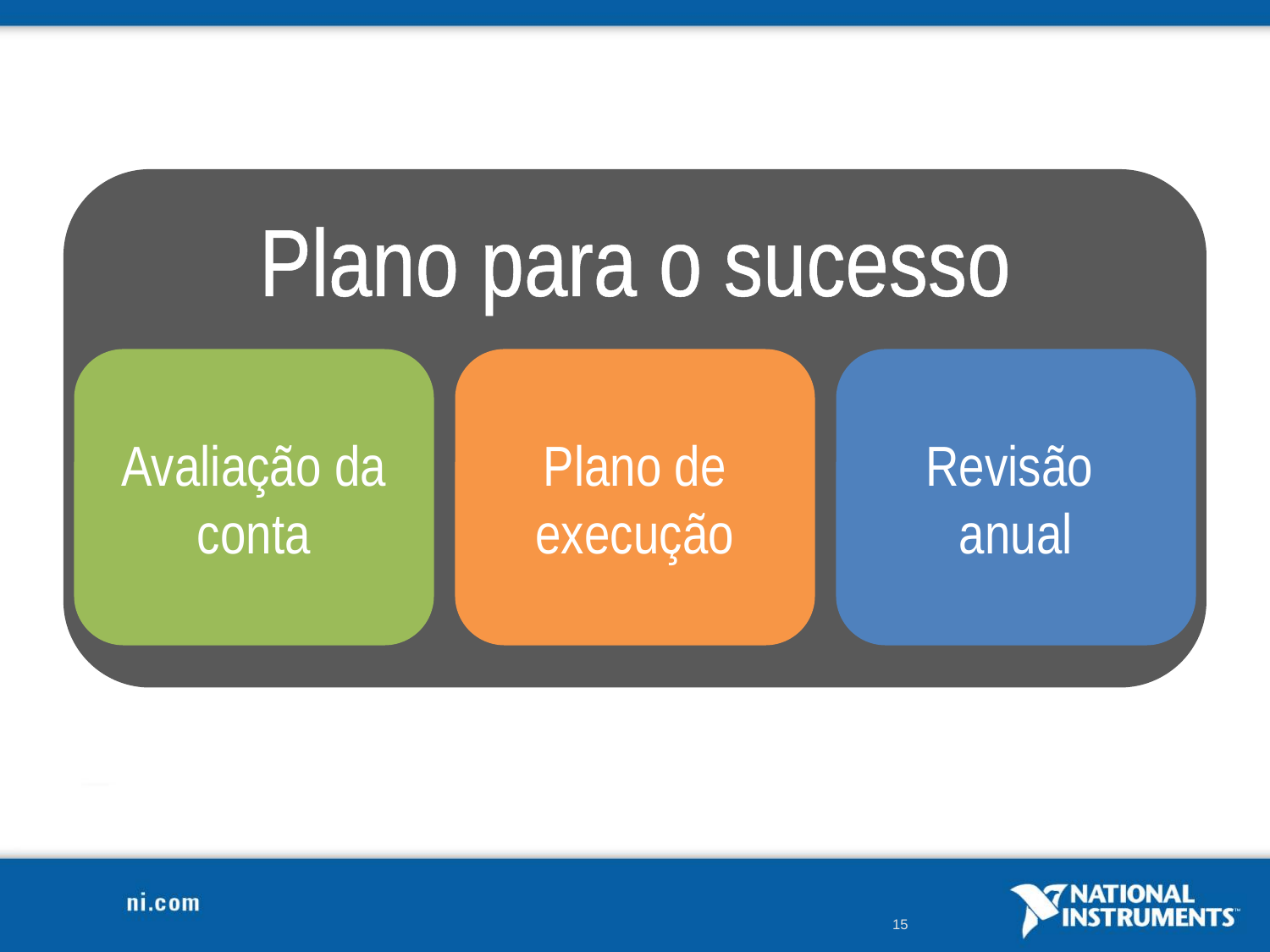

Plano para o sucesso
Avaliação da conta
Plano de execução
Revisão
anual